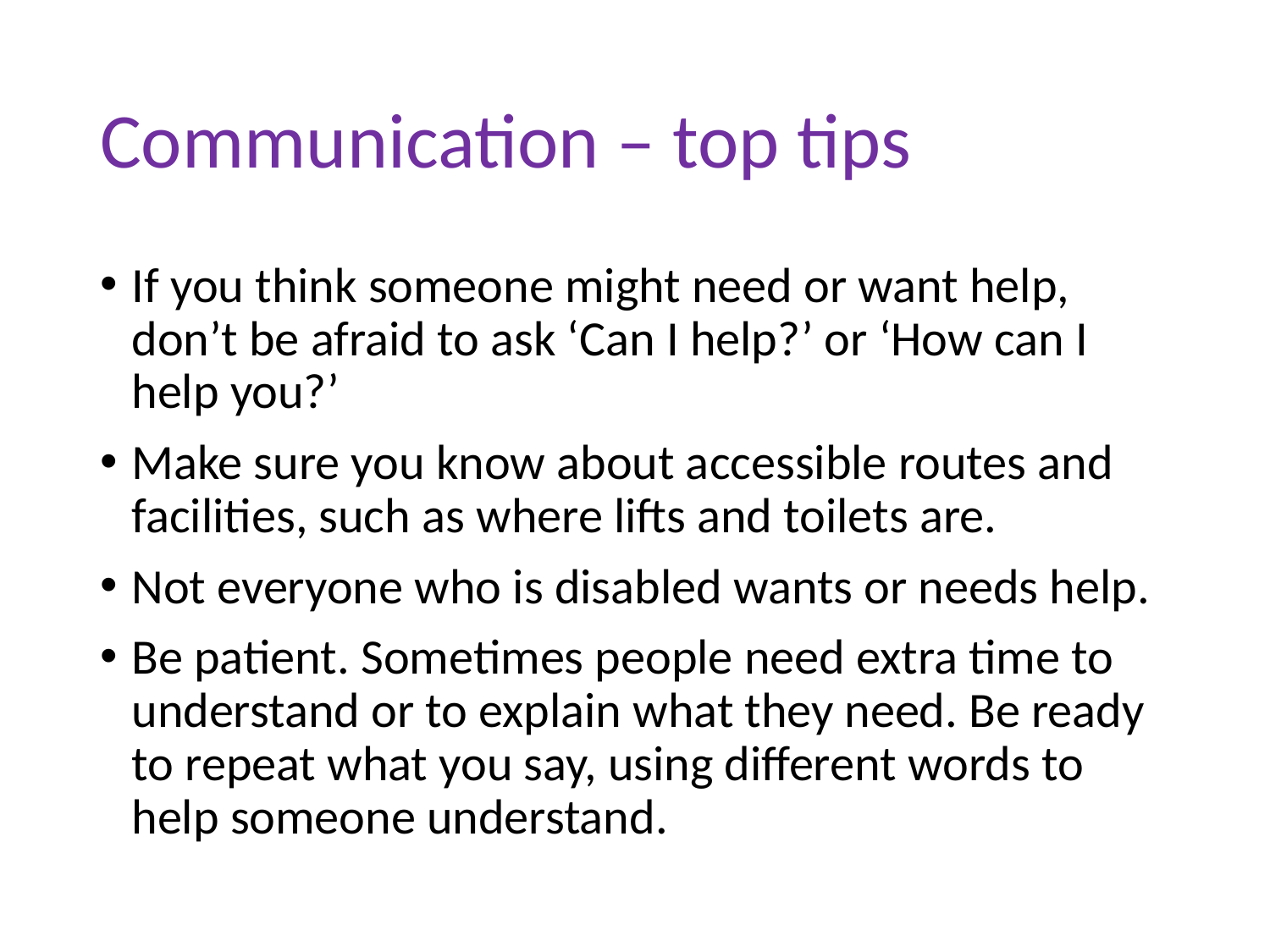

# Communication – top tips
If you think someone might need or want help, don’t be afraid to ask ‘Can I help?’ or ‘How can I help you?’
Make sure you know about accessible routes and facilities, such as where lifts and toilets are.
Not everyone who is disabled wants or needs help.
Be patient. Sometimes people need extra time to understand or to explain what they need. Be ready to repeat what you say, using different words to help someone understand.